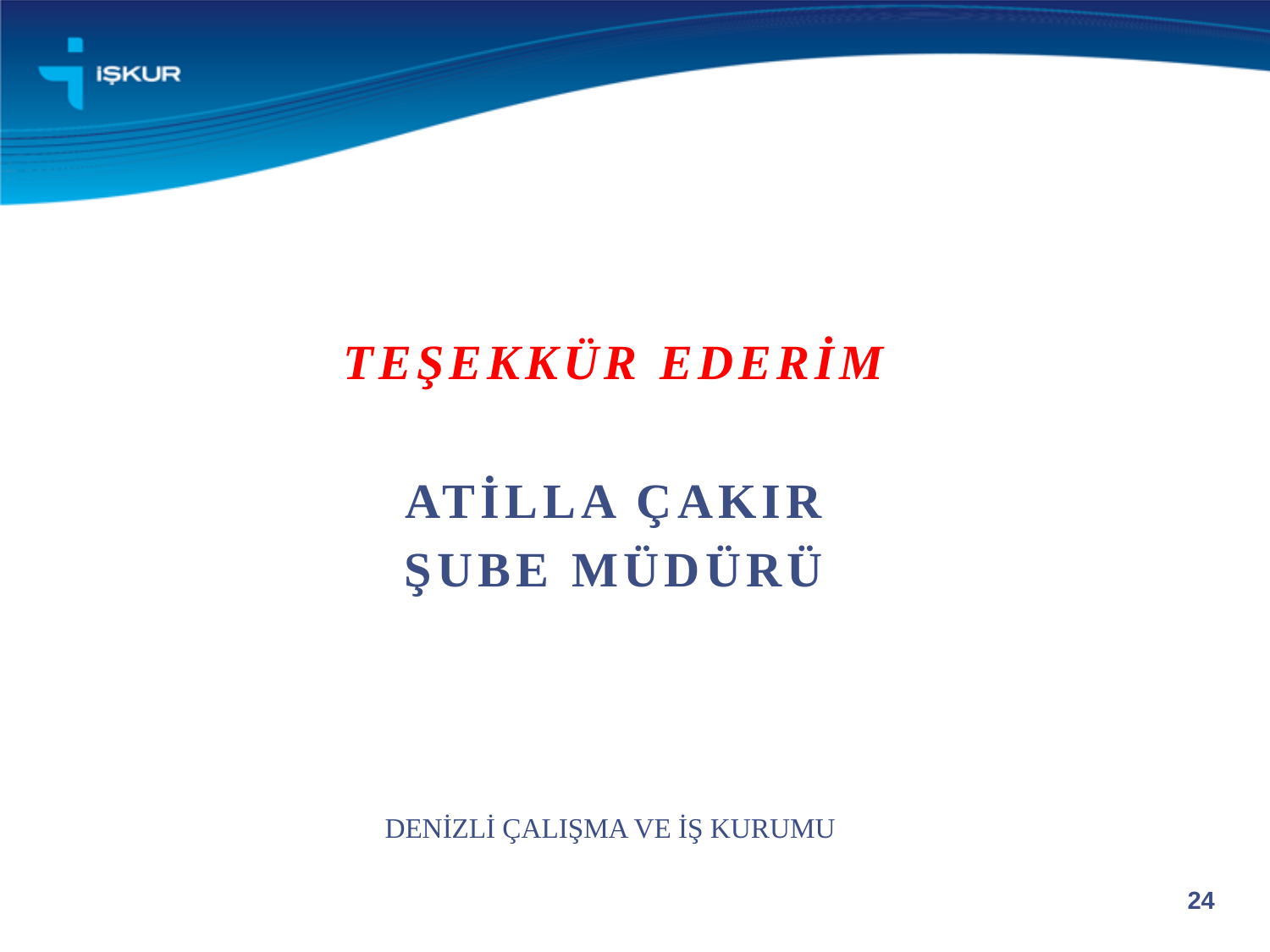

TEŞEKKÜR EDERİM

ATİLLA ÇAKIR
ŞUBE MÜDÜRÜ

DENİZLİ ÇALIŞMA VE İŞ KURUMU
24